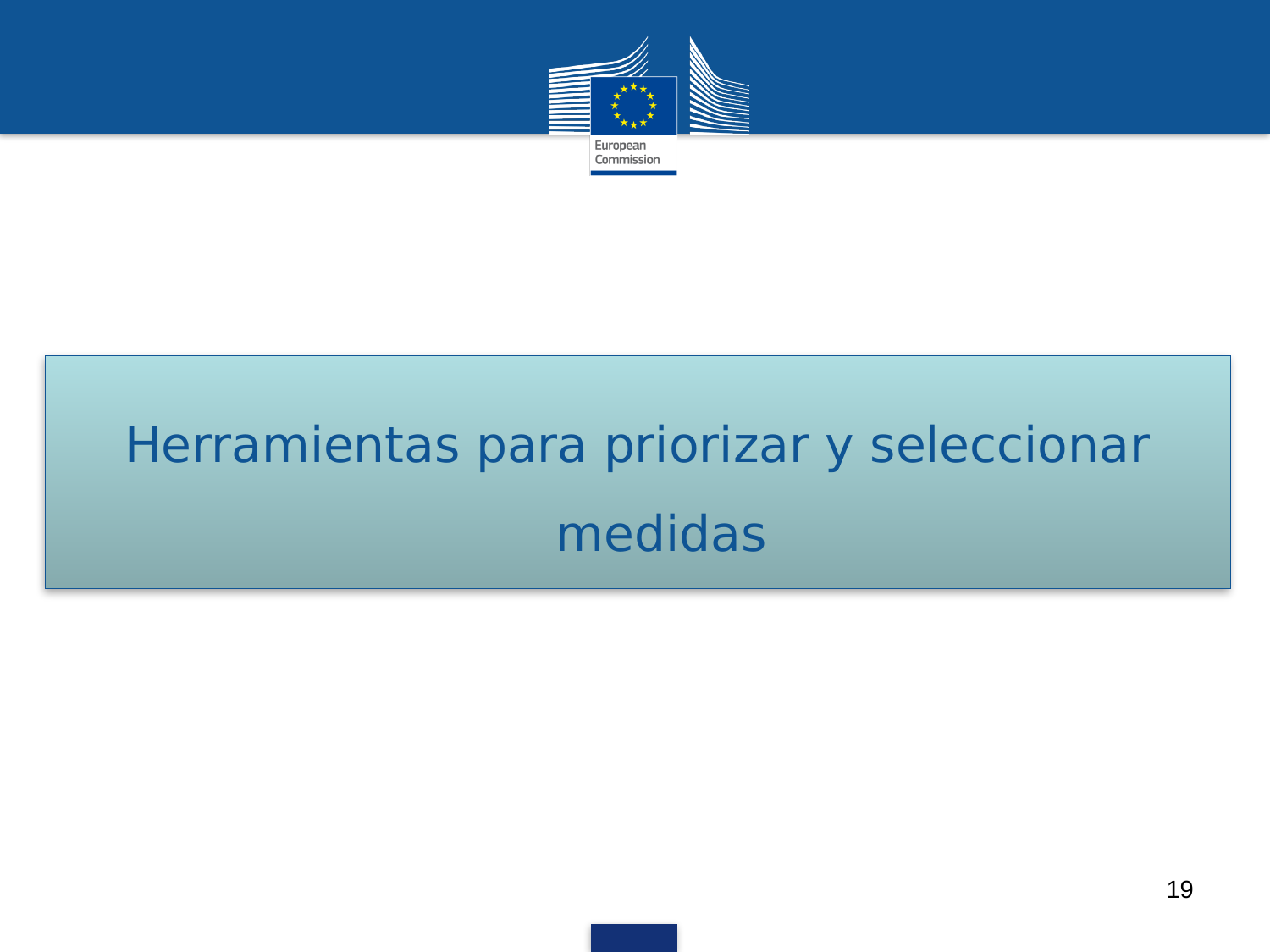

Herramientas para priorizar y seleccionar medidas
19